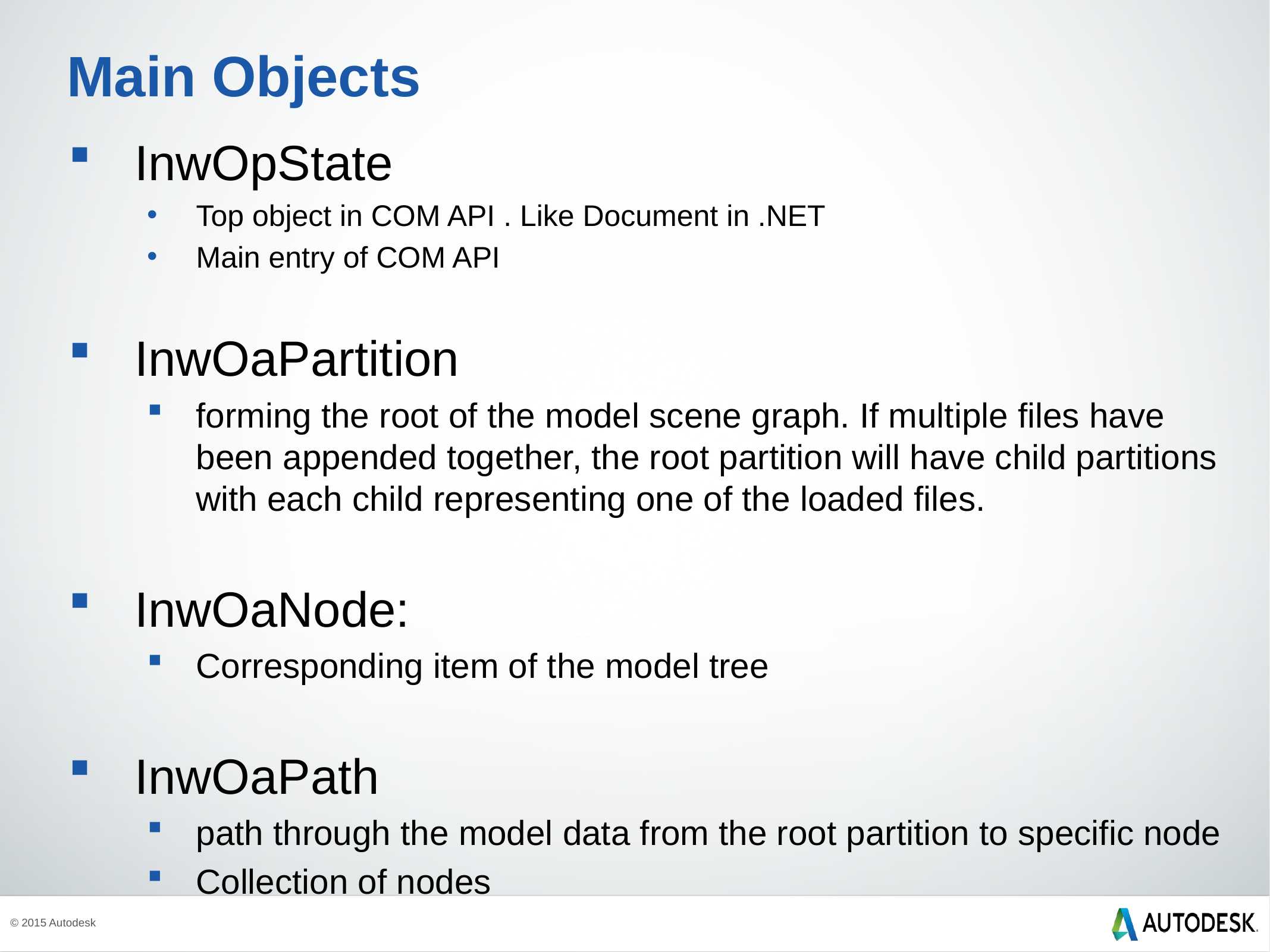

# Main Objects
InwOpState
Top object in COM API . Like Document in .NET
Main entry of COM API

InwOaPartition
forming the root of the model scene graph. If multiple files have been appended together, the root partition will have child partitions with each child representing one of the loaded files.

InwOaNode:
Corresponding item of the model tree

InwOaPath
path through the model data from the root partition to specific node
Collection of nodes